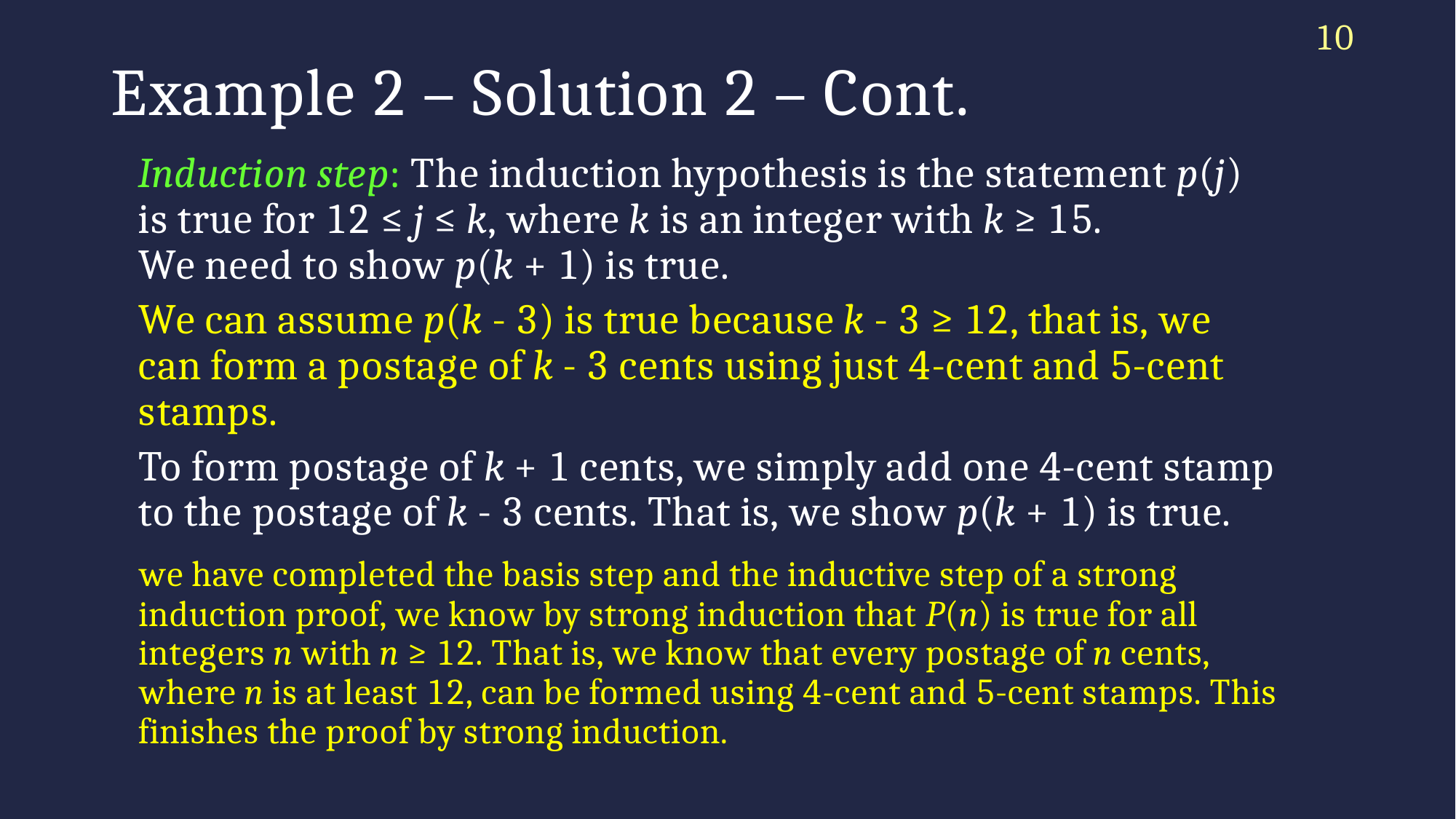

10
# Example 2 – Solution 2 – Cont.
Induction step: The induction hypothesis is the statement p(j) is true for 12 ≤ j ≤ k, where k is an integer with k ≥ 15.
We need to show p(k + 1) is true.
We can assume p(k - 3) is true because k - 3 ≥ 12, that is, we can form a postage of k - 3 cents using just 4-cent and 5-cent stamps.
To form postage of k + 1 cents, we simply add one 4-cent stamp to the postage of k - 3 cents. That is, we show p(k + 1) is true.
we have completed the basis step and the inductive step of a strong induction proof, we know by strong induction that P(n) is true for all integers n with n ≥ 12. That is, we know that every postage of n cents, where n is at least 12, can be formed using 4-cent and 5-cent stamps. This finishes the proof by strong induction.